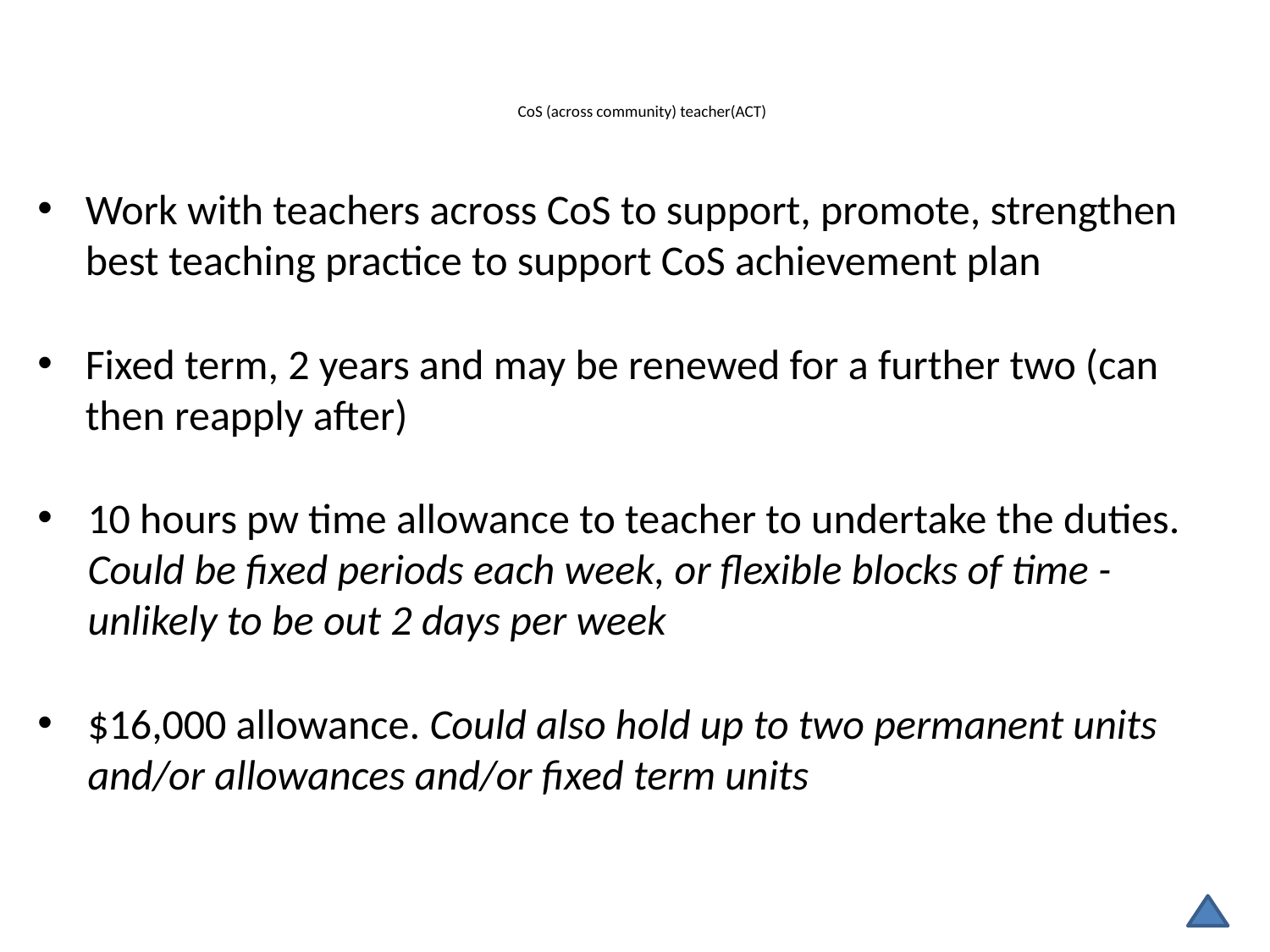

# CoS (across community) teacher(ACT)
Work with teachers across CoS to support, promote, strengthen best teaching practice to support CoS achievement plan

Fixed term, 2 years and may be renewed for a further two (can then reapply after)

10 hours pw time allowance to teacher to undertake the duties.  Could be fixed periods each week, or flexible blocks of time - unlikely to be out 2 days per week

$16,000 allowance. Could also hold up to two permanent units and/or allowances and/or fixed term units